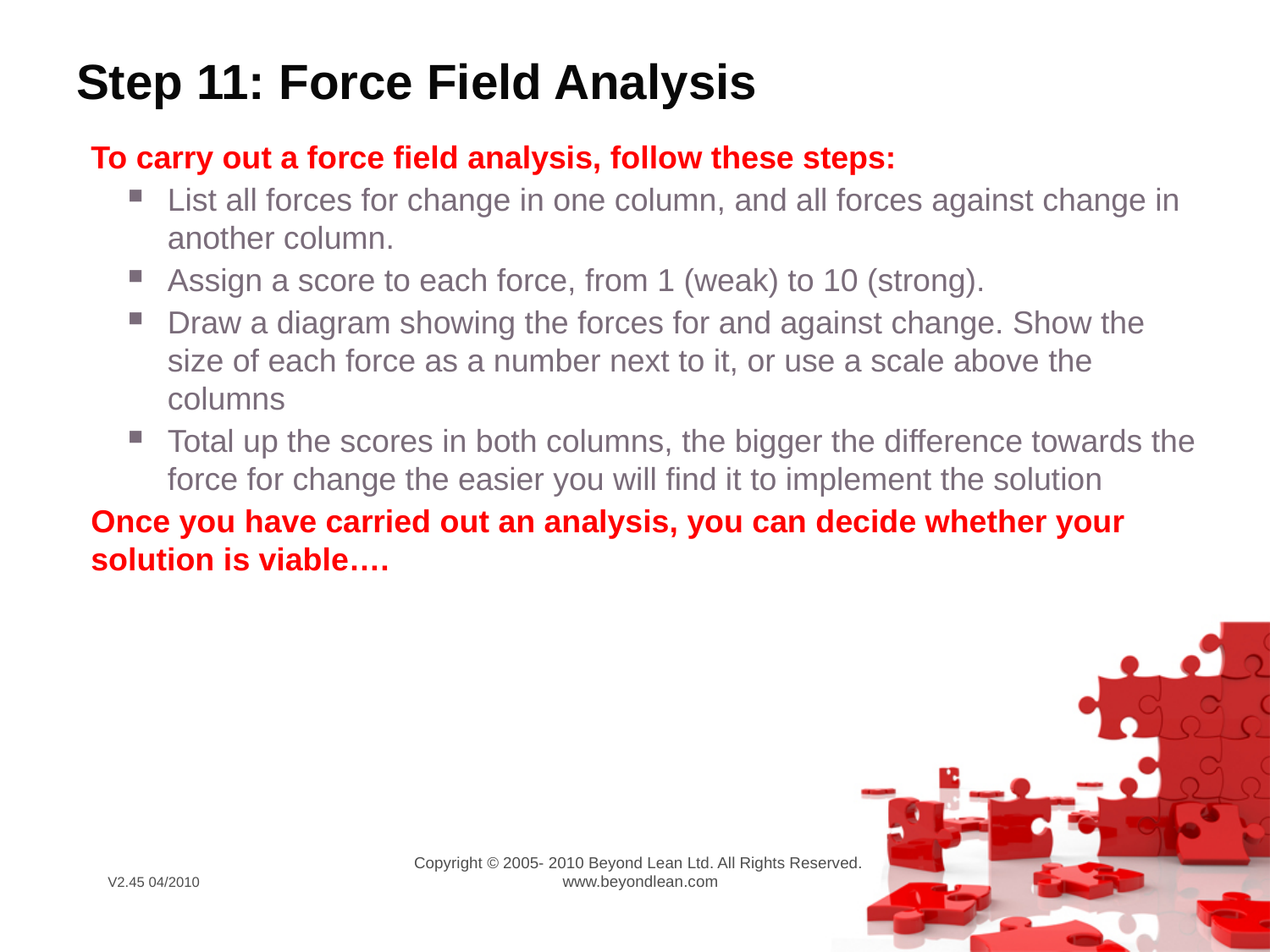

# Step 11: Force Field Analysis
To carry out a force field analysis, follow these steps:
List all forces for change in one column, and all forces against change in another column.
Assign a score to each force, from 1 (weak) to 10 (strong).
Draw a diagram showing the forces for and against change. Show the size of each force as a number next to it, or use a scale above the columns
Total up the scores in both columns, the bigger the difference towards the force for change the easier you will find it to implement the solution
Once you have carried out an analysis, you can decide whether your solution is viable….